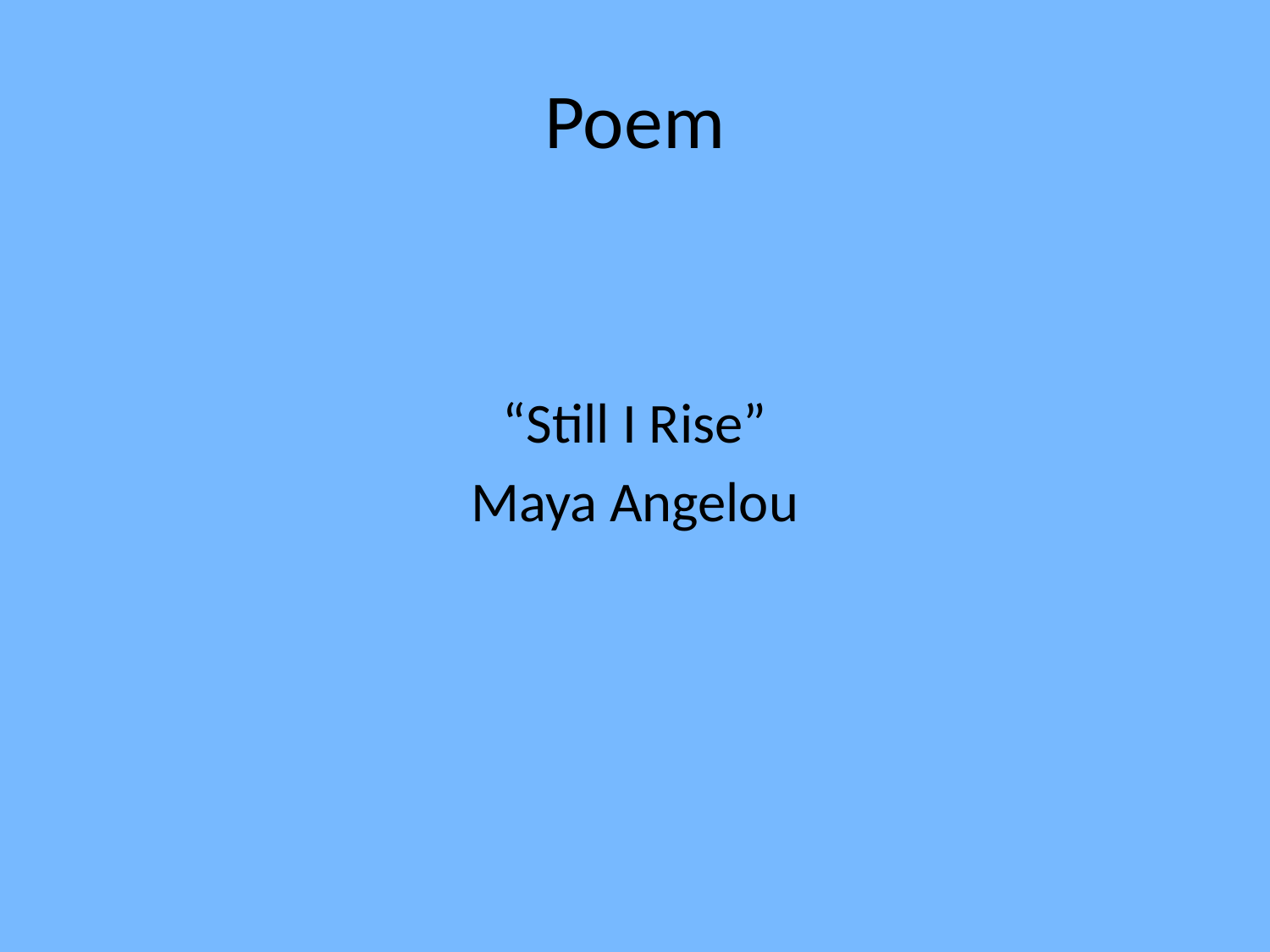

# Poem

“Still I Rise”
Maya Angelou